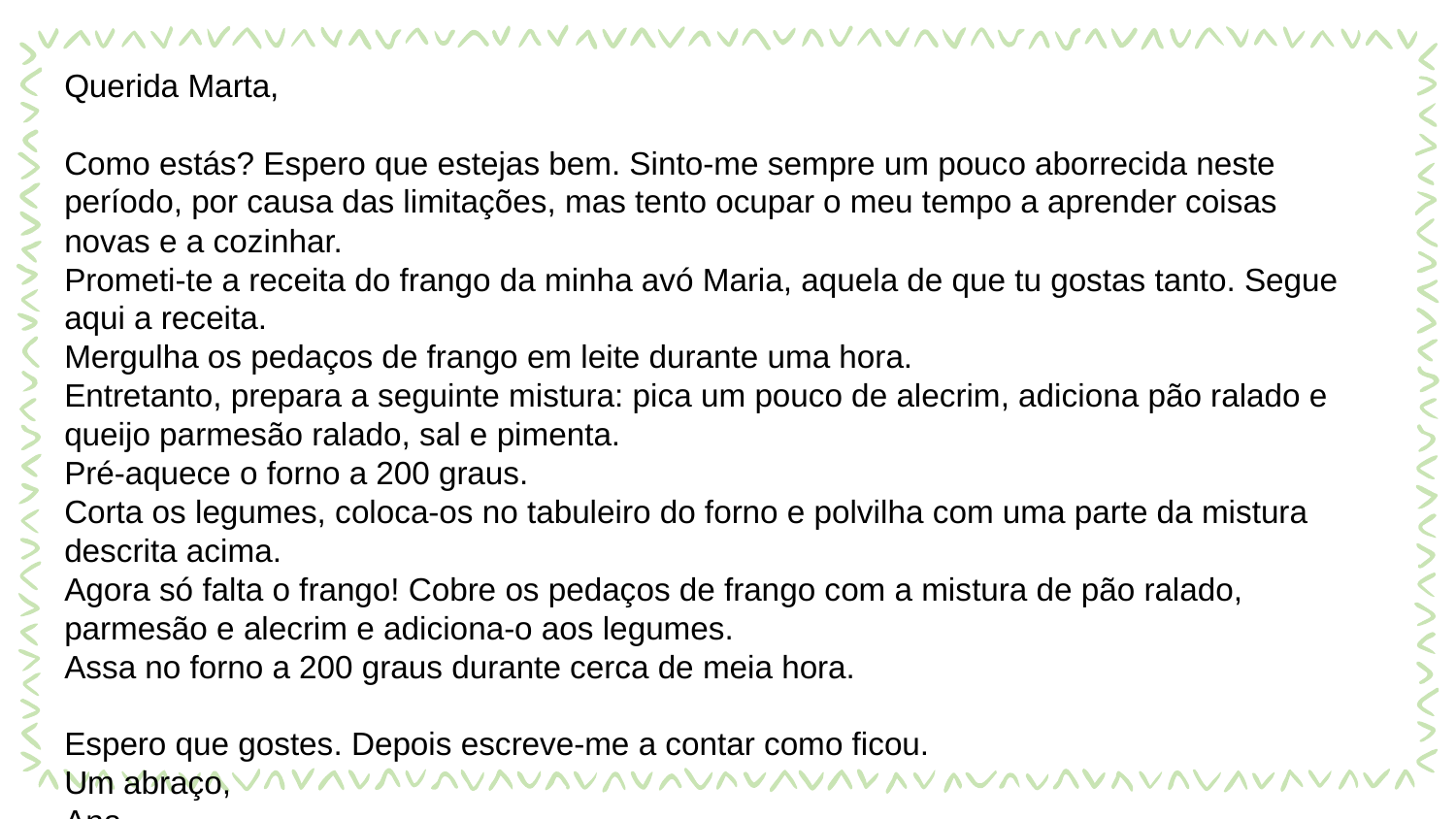

Querida Marta,

Como estás? Espero que estejas bem. Sinto-me sempre um pouco aborrecida neste período, por causa das limitações, mas tento ocupar o meu tempo a aprender coisas novas e a cozinhar.
Prometi-te a receita do frango da minha avó Maria, aquela de que tu gostas tanto. Segue aqui a receita.
Mergulha os pedaços de frango em leite durante uma hora.
Entretanto, prepara a seguinte mistura: pica um pouco de alecrim, adiciona pão ralado e queijo parmesão ralado, sal e pimenta.
Pré-aquece o forno a 200 graus.
Corta os legumes, coloca-os no tabuleiro do forno e polvilha com uma parte da mistura descrita acima.
Agora só falta o frango! Cobre os pedaços de frango com a mistura de pão ralado, parmesão e alecrim e adiciona-o aos legumes.
Assa no forno a 200 graus durante cerca de meia hora.

Espero que gostes. Depois escreve-me a contar como ficou.
Um abraço,
Ana